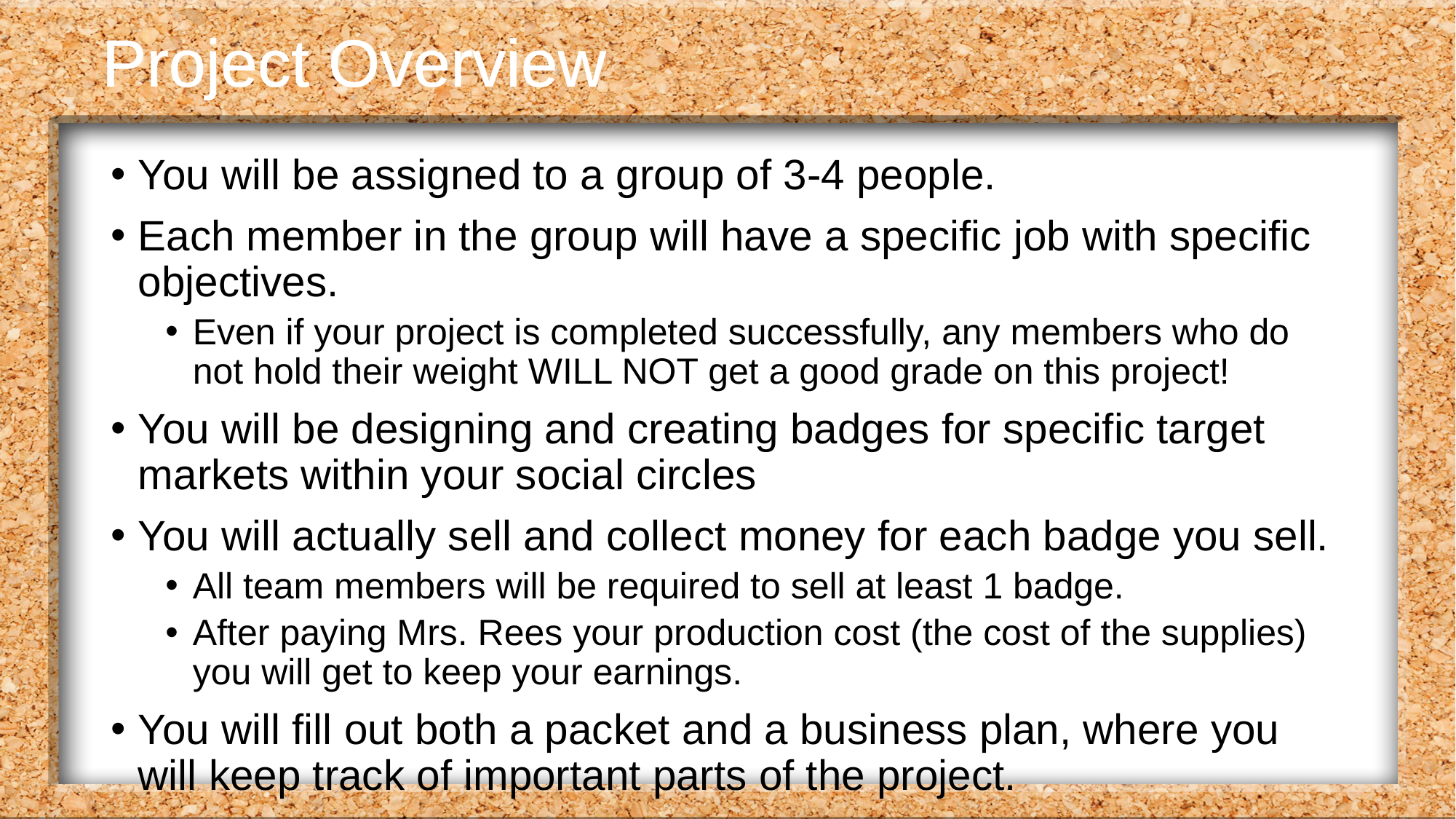

# Project Overview
You will be assigned to a group of 3-4 people.
Each member in the group will have a specific job with specific objectives.
Even if your project is completed successfully, any members who do not hold their weight WILL NOT get a good grade on this project!
You will be designing and creating badges for specific target markets within your social circles
You will actually sell and collect money for each badge you sell.
All team members will be required to sell at least 1 badge.
After paying Mrs. Rees your production cost (the cost of the supplies) you will get to keep your earnings.
You will fill out both a packet and a business plan, where you will keep track of important parts of the project.
Upon completion, you will receive a grade and money for your success.